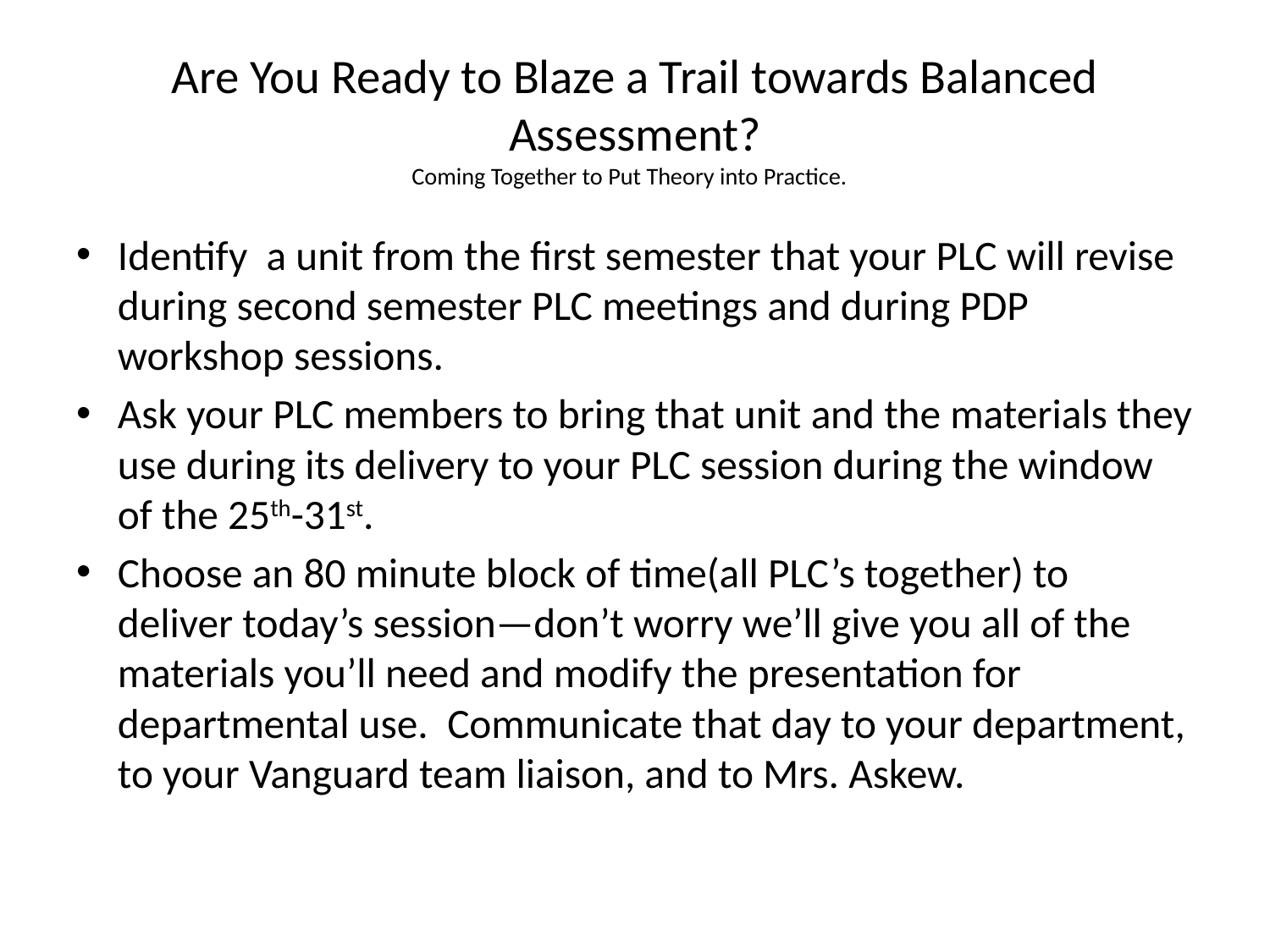

# Are You Ready to Blaze a Trail towards Balanced Assessment? Coming Together to Put Theory into Practice.
Identify  a unit from the first semester that your PLC will revise during second semester PLC meetings and during PDP workshop sessions.
Ask your PLC members to bring that unit and the materials they use during its delivery to your PLC session during the window of the 25th-31st.
Choose an 80 minute block of time(all PLC’s together) to deliver today’s session—don’t worry we’ll give you all of the materials you’ll need and modify the presentation for departmental use.  Communicate that day to your department, to your Vanguard team liaison, and to Mrs. Askew.